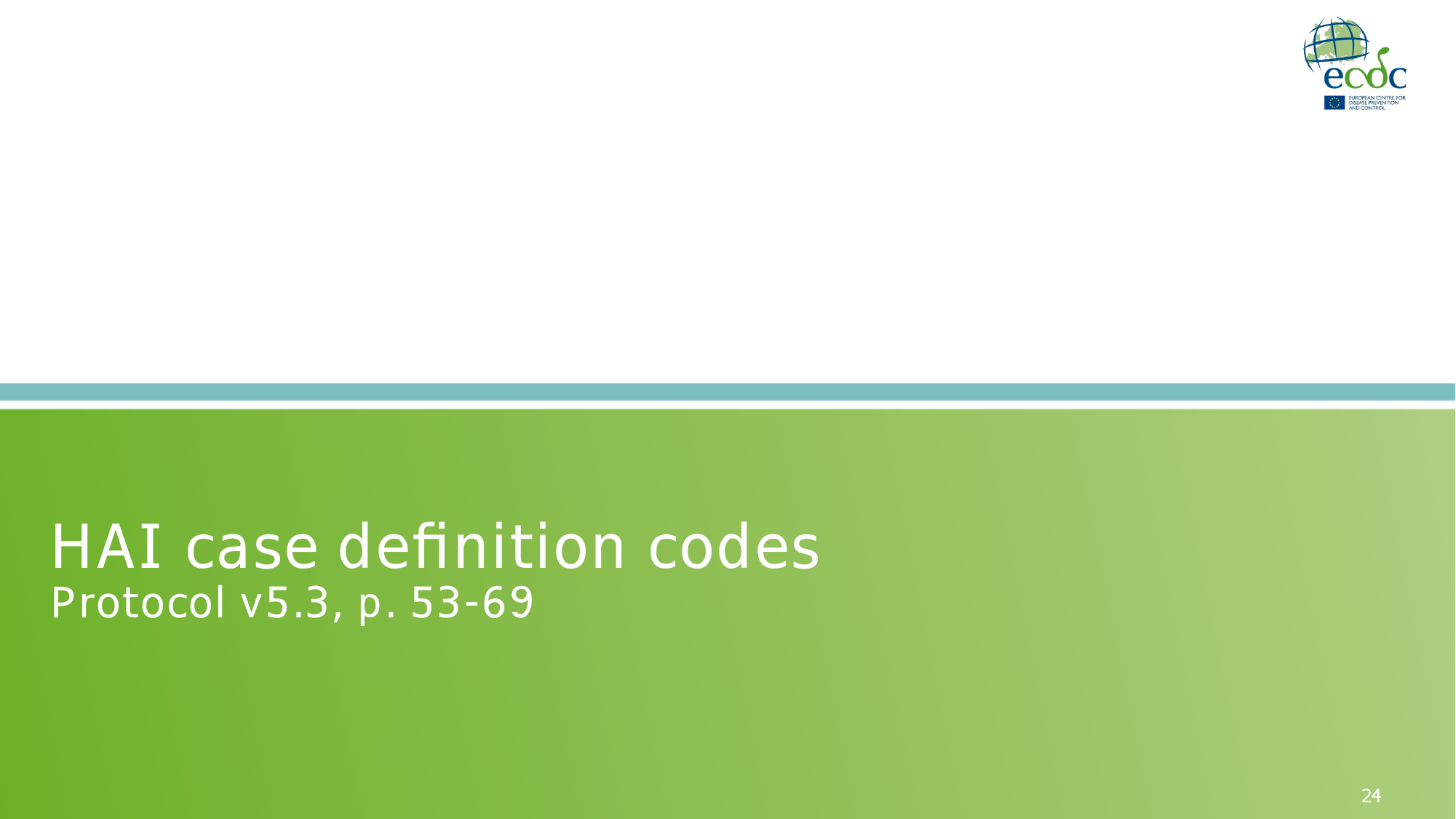

# HAI case definition codes Protocol v5.3, p. 53-69
24